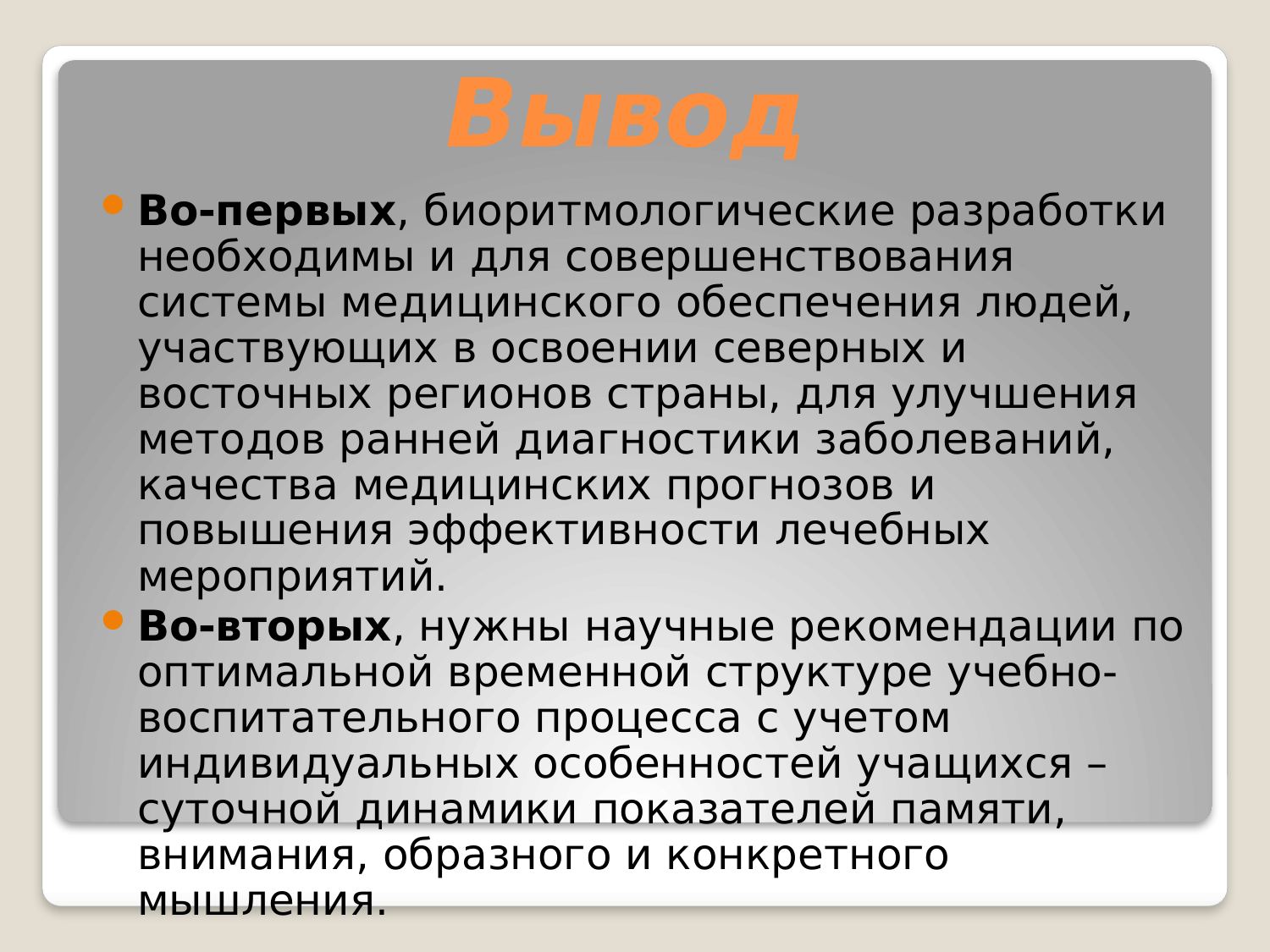

# Вывод
Во-первых, биоритмологические разработки необходимы и для совершенствования системы медицинского обеспечения людей, участвующих в освоении северных и восточных регионов страны, для улучшения методов ранней диагностики заболеваний, качества медицинских прогнозов и повышения эффективности лечебных мероприятий.
Во-вторых, нужны научные рекомендации по оптимальной временной структуре учебно-воспитательного процесса с учетом индивидуальных особенностей учащихся – суточной динамики показателей памяти, внимания, образного и конкретного мышления.